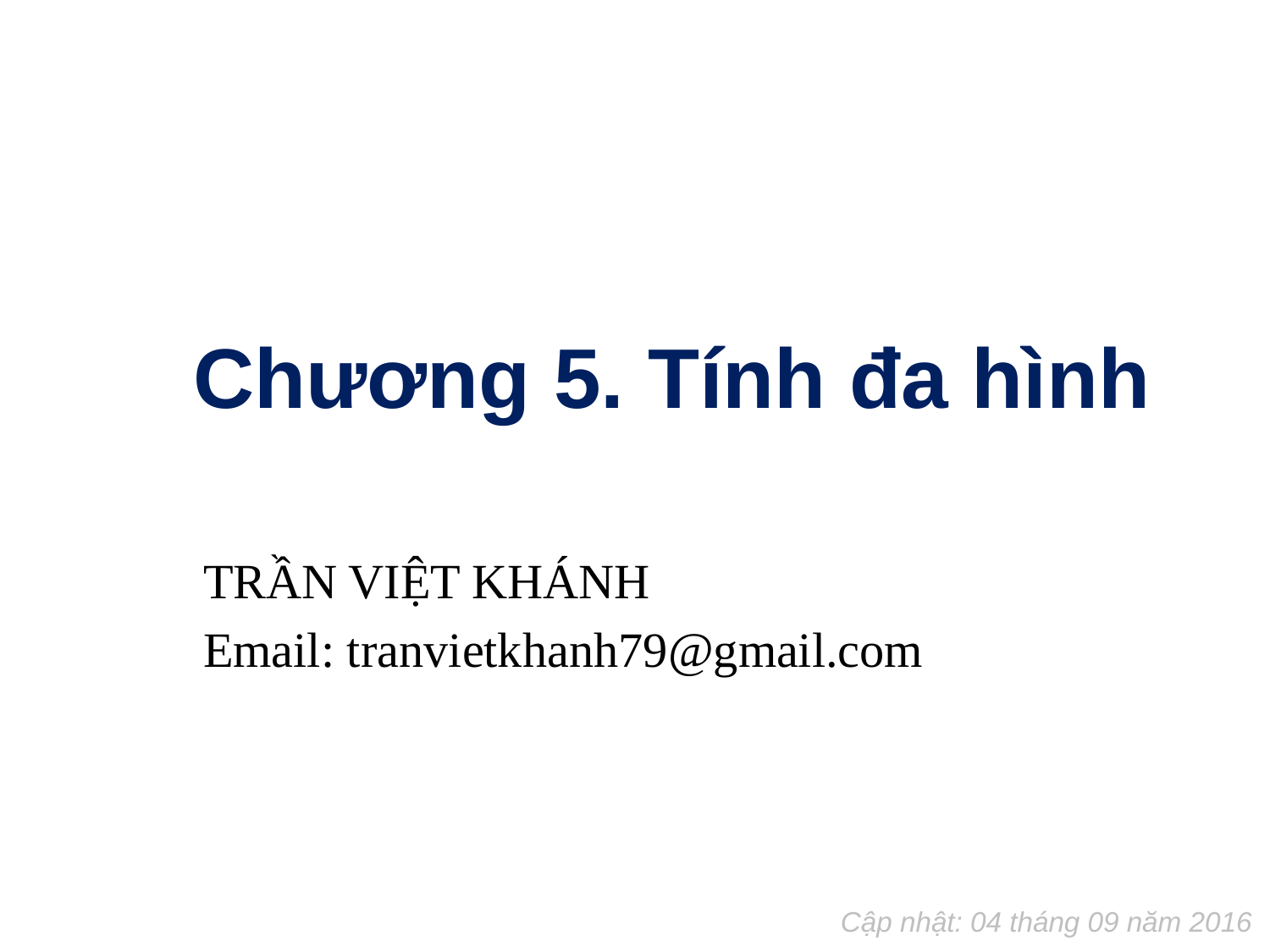

# Chương 5. Tính đa hình
TRẦN VIỆT KHÁNH
Email: tranvietkhanh79@gmail.com
Cập nhật: 04 tháng 09 năm 2016